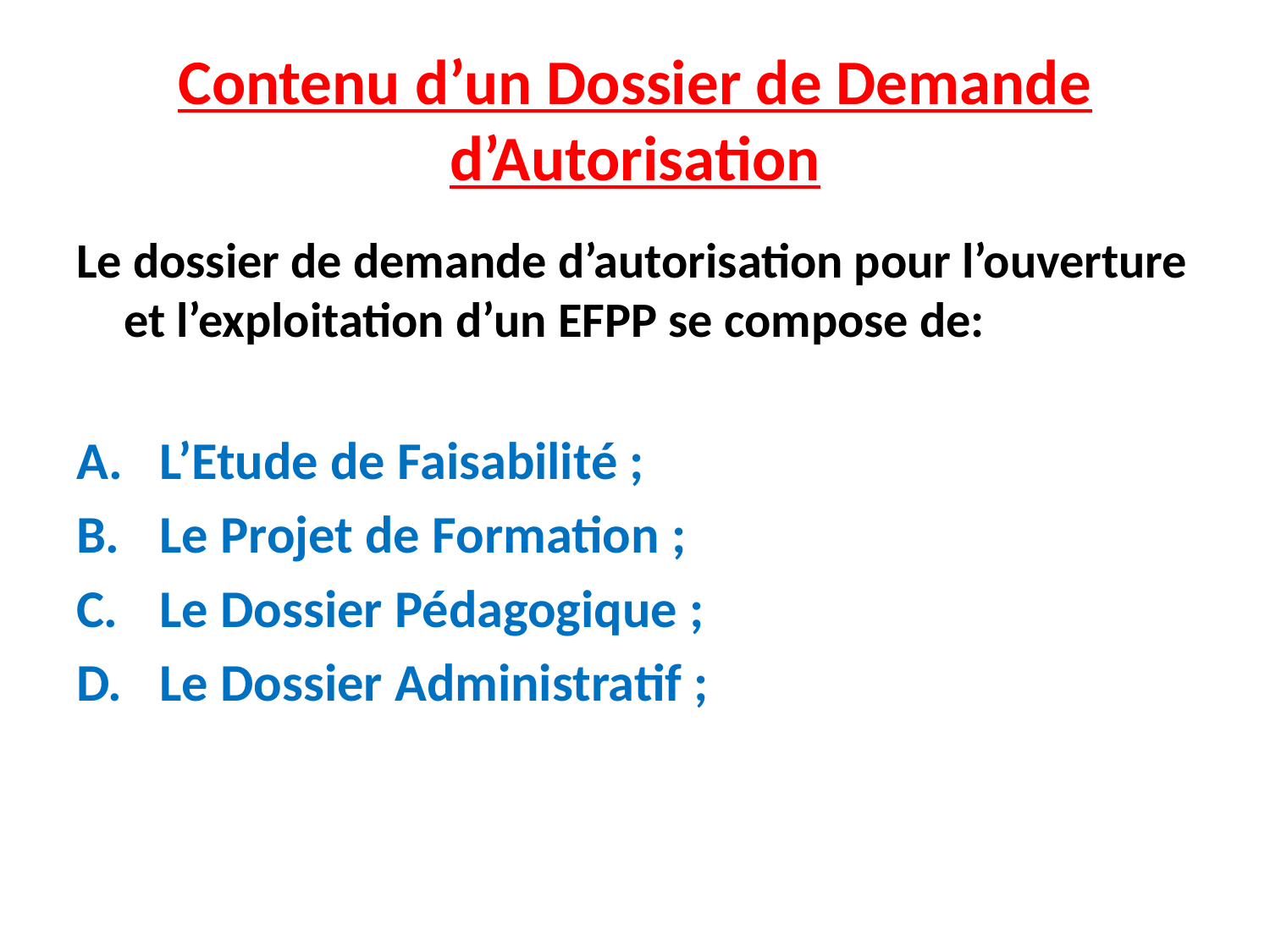

# Contenu d’un Dossier de Demande d’Autorisation
Le dossier de demande d’autorisation pour l’ouverture et l’exploitation d’un EFPP se compose de:

 L’Etude de Faisabilité ;
 Le Projet de Formation ;
 Le Dossier Pédagogique ;
 Le Dossier Administratif ;